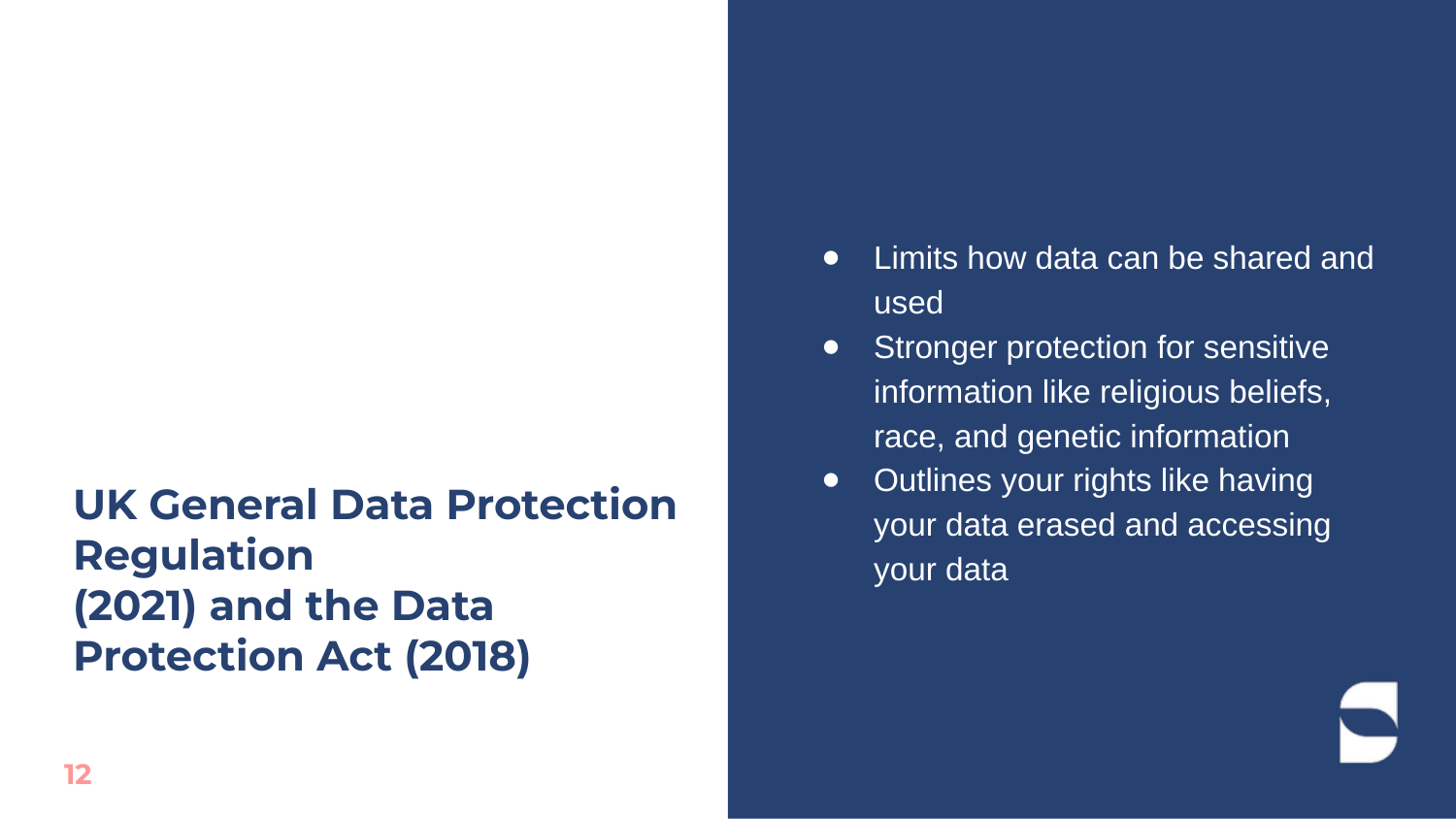

Limits how data can be shared and used
Stronger protection for sensitive information like religious beliefs, race, and genetic information
Outlines your rights like having your data erased and accessing your data
# UK General Data Protection Regulation (2021) and the Data Protection Act (2018)
12